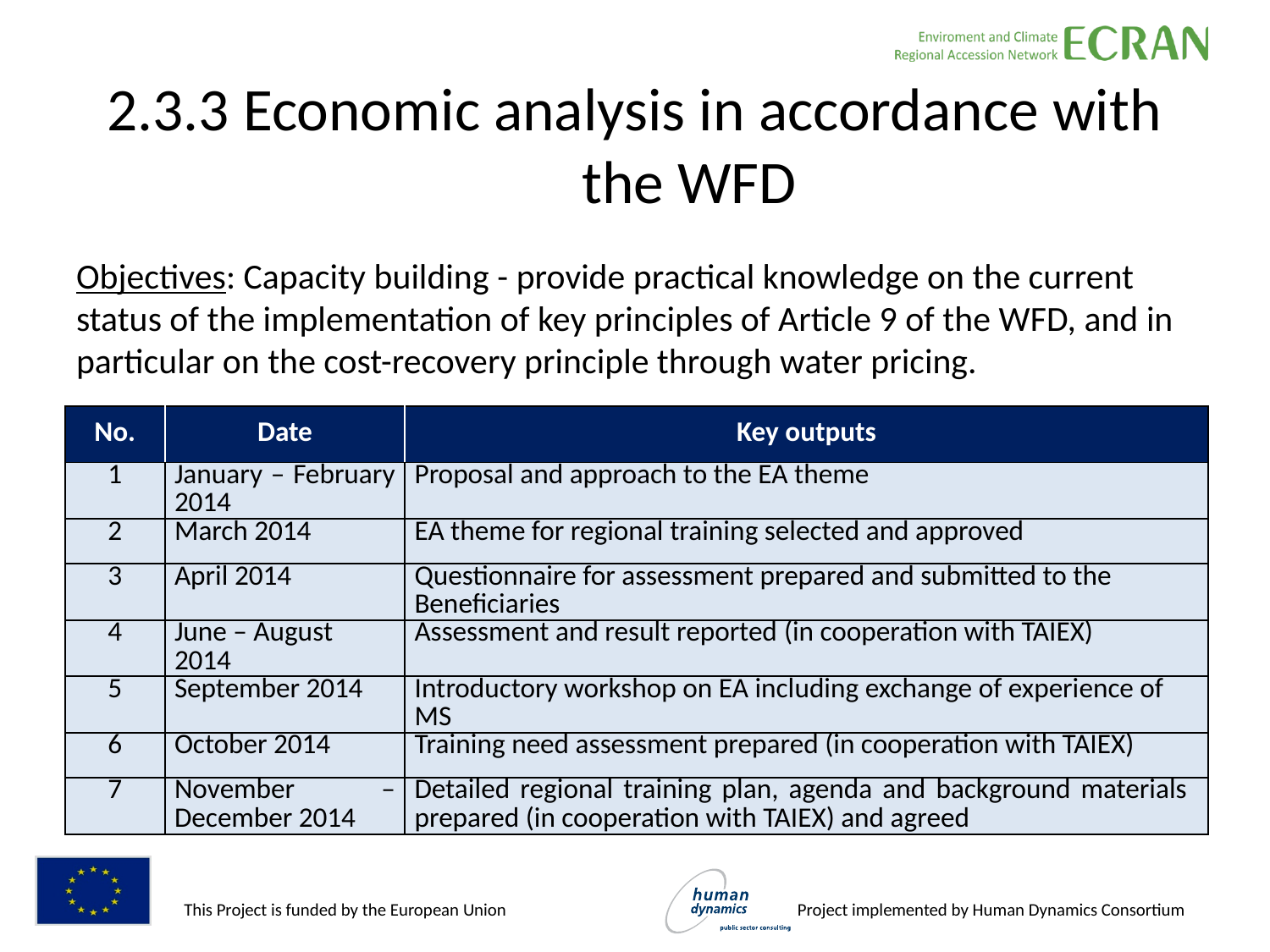

# 2.3.3 Economic analysis in accordance with the WFD
Objectives: Capacity building - provide practical knowledge on the current status of the implementation of key principles of Article 9 of the WFD, and in particular on the cost-recovery principle through water pricing.
| No. | Date | Key outputs |
| --- | --- | --- |
| 1 | January – February 2014 | Proposal and approach to the EA theme |
| 2 | March 2014 | EA theme for regional training selected and approved |
| 3 | April 2014 | Questionnaire for assessment prepared and submitted to the Beneficiaries |
| 4 | June – August 2014 | Assessment and result reported (in cooperation with TAIEX) |
| 5 | September 2014 | Introductory workshop on EA including exchange of experience of MS |
| 6 | October 2014 | Training need assessment prepared (in cooperation with TAIEX) |
| 7 | November – December 2014 | Detailed regional training plan, agenda and background materials prepared (in cooperation with TAIEX) and agreed |